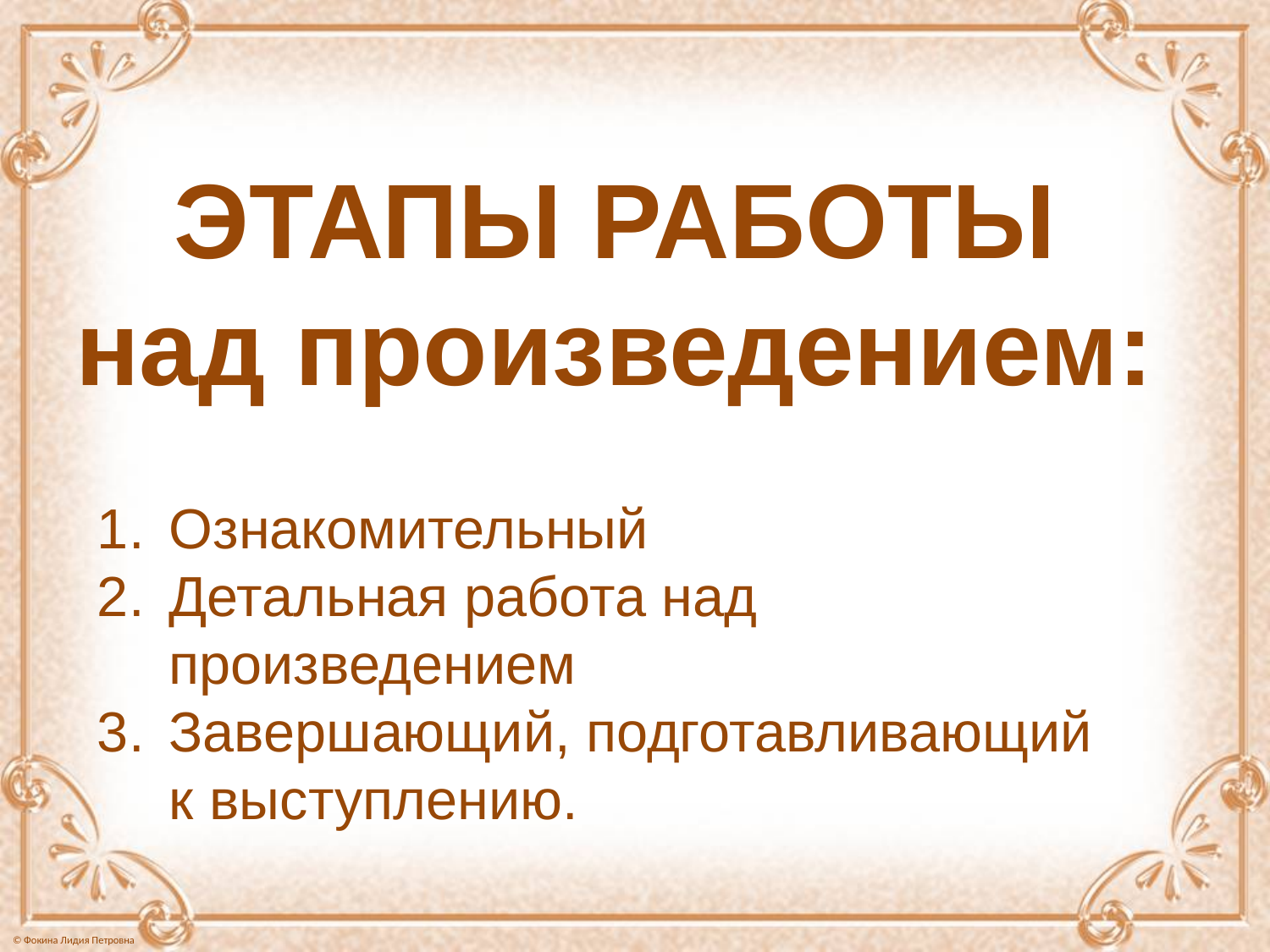

ЭТАПЫ РАБОТЫ
над произведением:
Ознакомительный
Детальная работа над произведением
Завершающий, подготавливающий к выступлению.